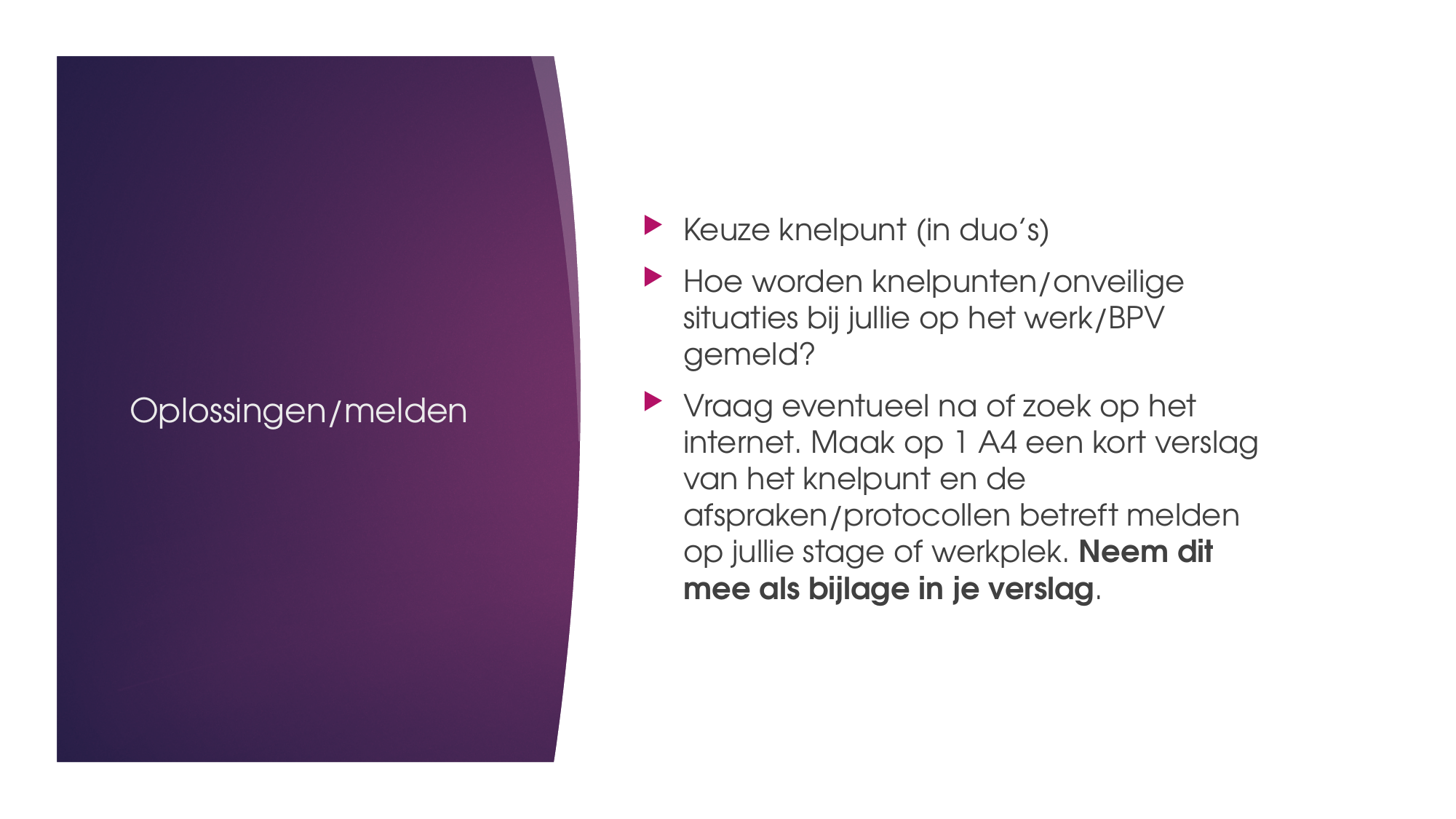

Keuze knelpunt (in duo’s)
Hoe worden knelpunten/onveilige situaties bij jullie op het werk/BPV gemeld?
Vraag eventueel na of zoek op het internet. Maak op 1 A4 een kort verslag van het knelpunt en de afspraken/protocollen betreft melden op jullie stage of werkplek. Neem dit mee als bijlage in je verslag.
# Oplossingen/melden